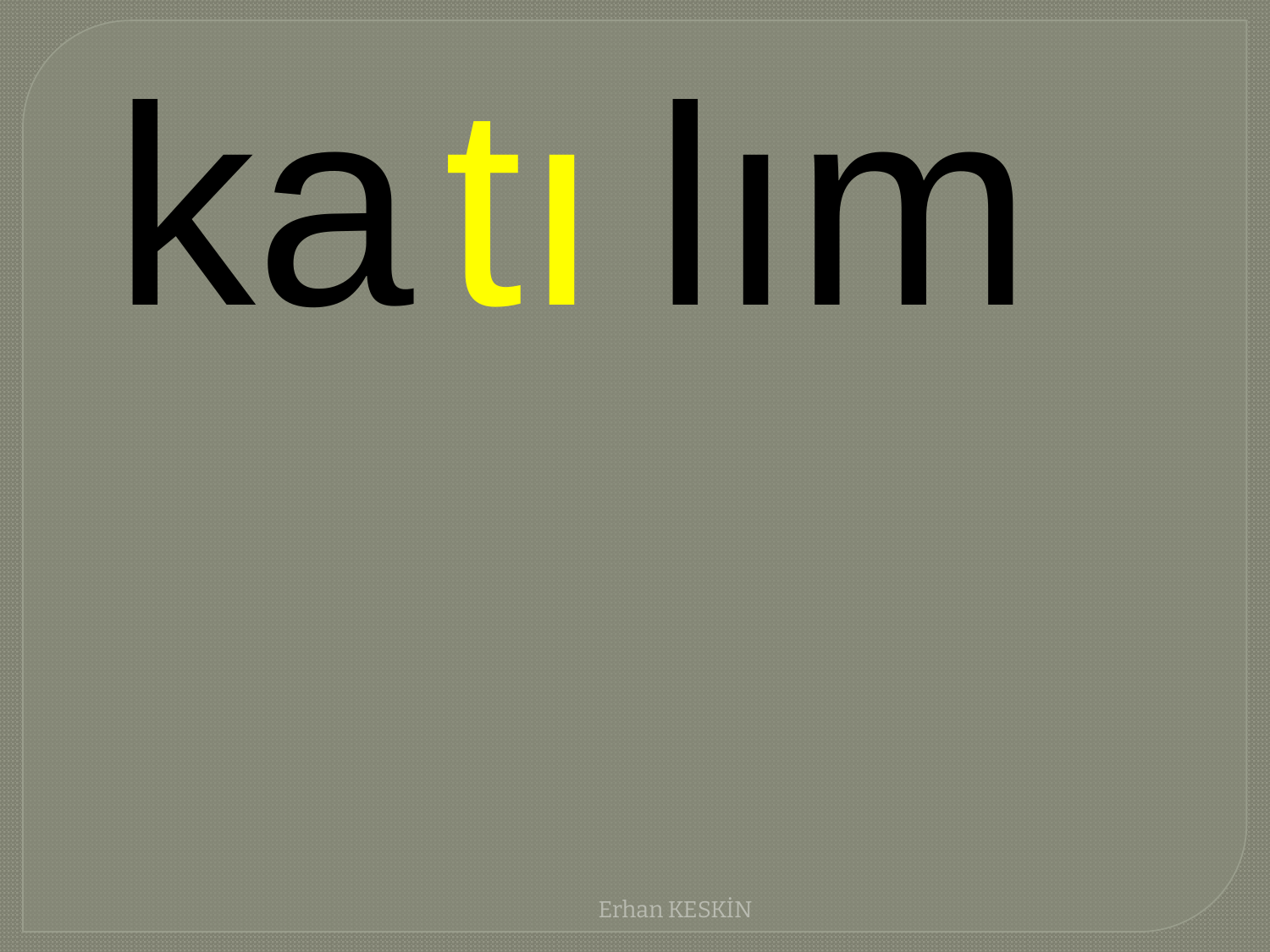

| ka |
| --- |
| tı |
| --- |
| lım |
| --- |
Erhan KESKİN